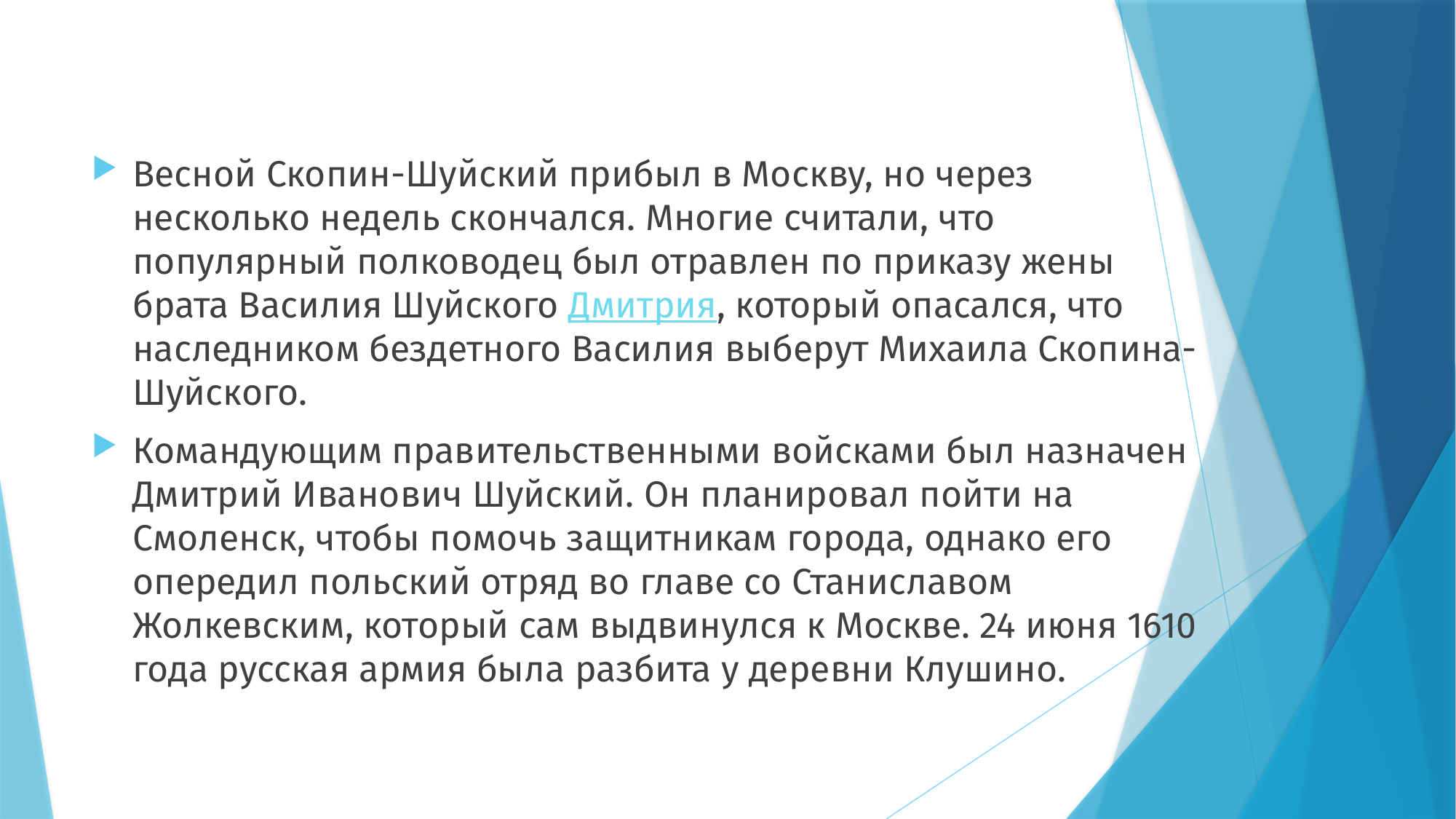

#
Весной Скопин-Шуйский прибыл в Москву, но через несколько недель скончался. Многие считали, что популярный полководец был отравлен по приказу жены брата Василия Шуйского Дмитрия, который опасался, что наследником бездетного Василия выберут Михаила Скопина-Шуйского.
Командующим правительственными войсками был назначен Дмитрий Иванович Шуйский. Он планировал пойти на Смоленск, чтобы помочь защитникам города, однако его опередил польский отряд во главе со Станиславом Жолкевским, который сам выдвинулся к Москве. 24 июня 1610 года русская армия была разбита у деревни Клушино.